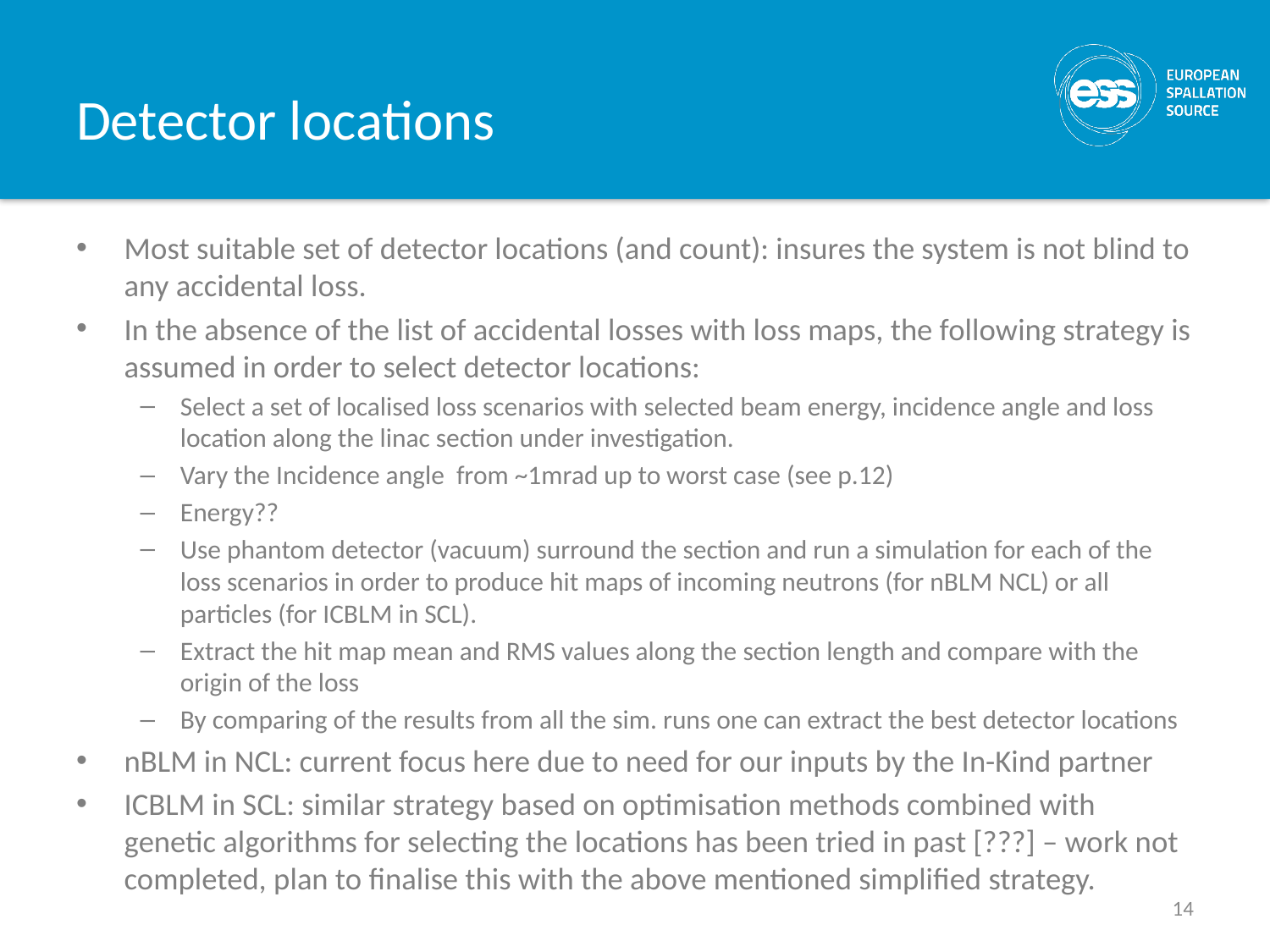

# Detector locations
Most suitable set of detector locations (and count): insures the system is not blind to any accidental loss.
In the absence of the list of accidental losses with loss maps, the following strategy is assumed in order to select detector locations:
Select a set of localised loss scenarios with selected beam energy, incidence angle and loss location along the linac section under investigation.
Vary the Incidence angle  from ~1mrad up to worst case (see p.12)
Energy??
Use phantom detector (vacuum) surround the section and run a simulation for each of the loss scenarios in order to produce hit maps of incoming neutrons (for nBLM NCL) or all particles (for ICBLM in SCL).
Extract the hit map mean and RMS values along the section length and compare with the origin of the loss
By comparing of the results from all the sim. runs one can extract the best detector locations
nBLM in NCL: current focus here due to need for our inputs by the In-Kind partner
ICBLM in SCL: similar strategy based on optimisation methods combined with genetic algorithms for selecting the locations has been tried in past [???] – work not completed, plan to finalise this with the above mentioned simplified strategy.
14